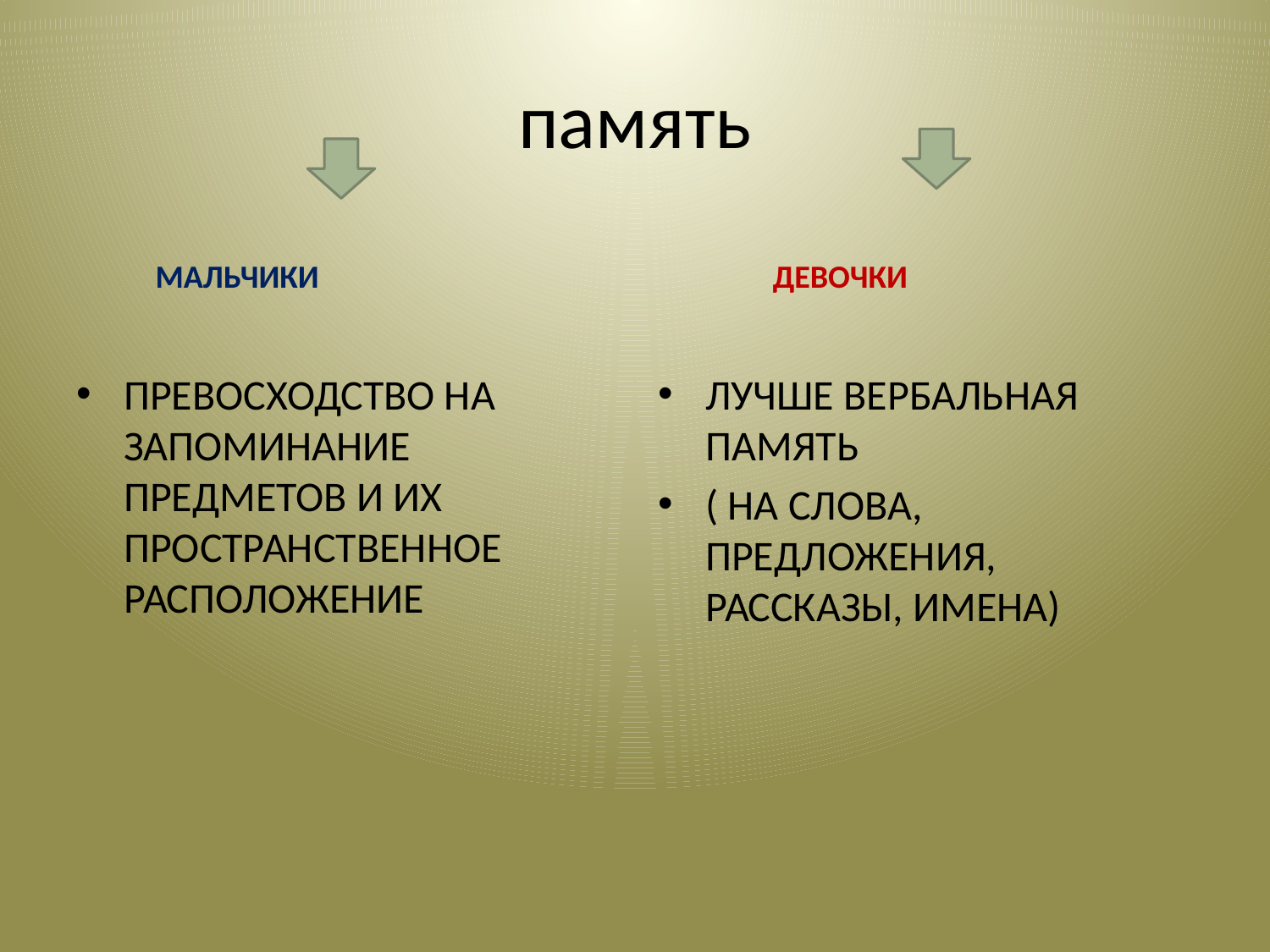

# память

           МАЛЬЧИКИ

                ДЕВОЧКИ

ПРЕВОСХОДСТВО НА ЗАПОМИНАНИЕ ПРЕДМЕТОВ И ИХ ПРОСТРАНСТВЕННОЕ РАСПОЛОЖЕНИЕ

ЛУЧШЕ ВЕРБАЛЬНАЯ ПАМЯТЬ
( НА СЛОВА, ПРЕДЛОЖЕНИЯ, РАССКАЗЫ, ИМЕНА)